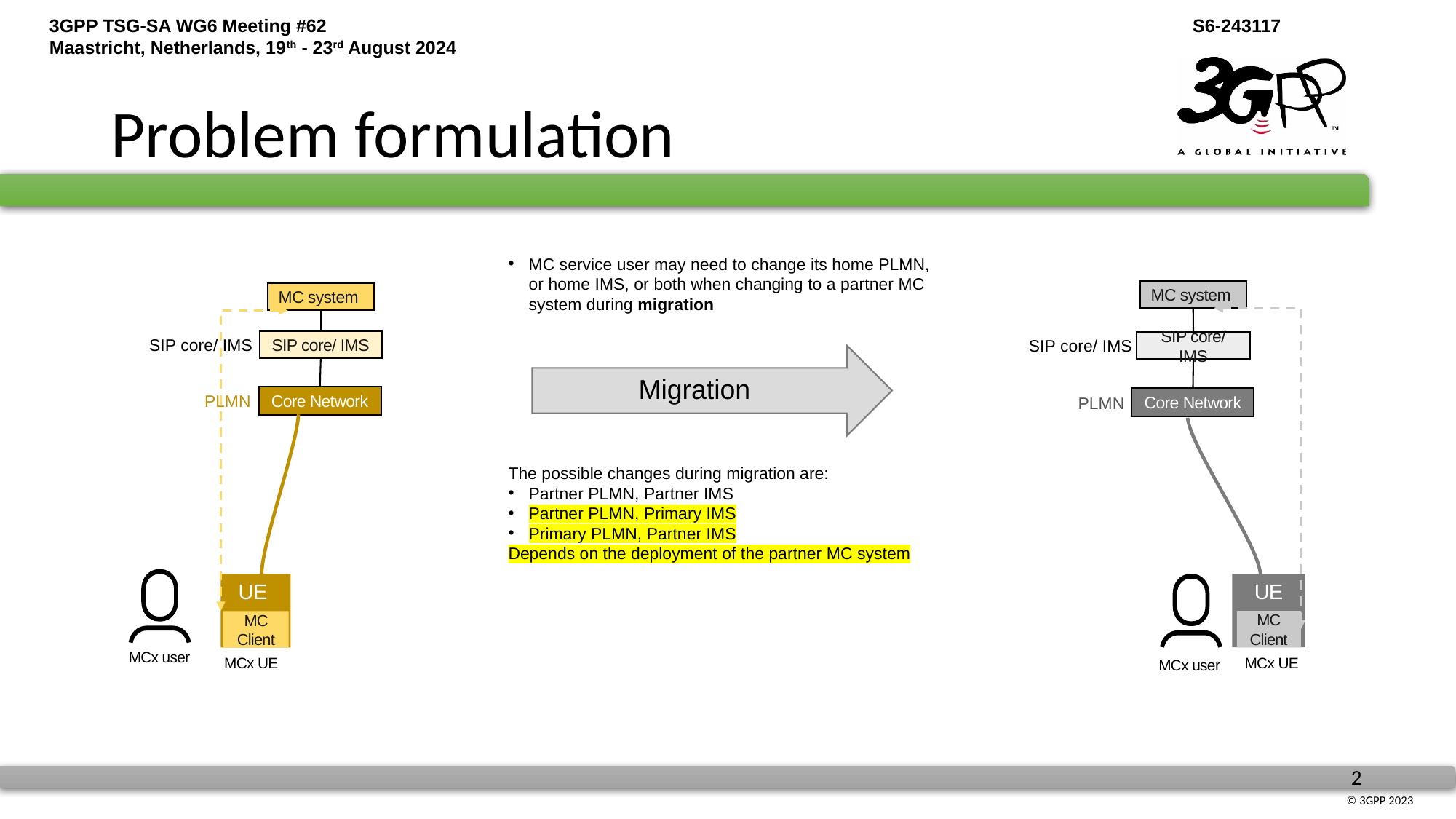

# Problem formulation
MC service user may need to change its home PLMN, or home IMS, or both when changing to a partner MC system during migration
MC system
MC system
SIP core/ IMS
SIP core/ IMS
SIP core/ IMS
SIP core/ IMS

Migration
Core Network
Core Network
PLMN
PLMN

The possible changes during migration are:
Partner PLMN, Partner IMS
Partner PLMN, Primary IMS
Primary PLMN, Partner IMS
Depends on the deployment of the partner MC system

UE
MC Client
UE
MC Client
MCx user
MCx UE
MCx UE
MCx user